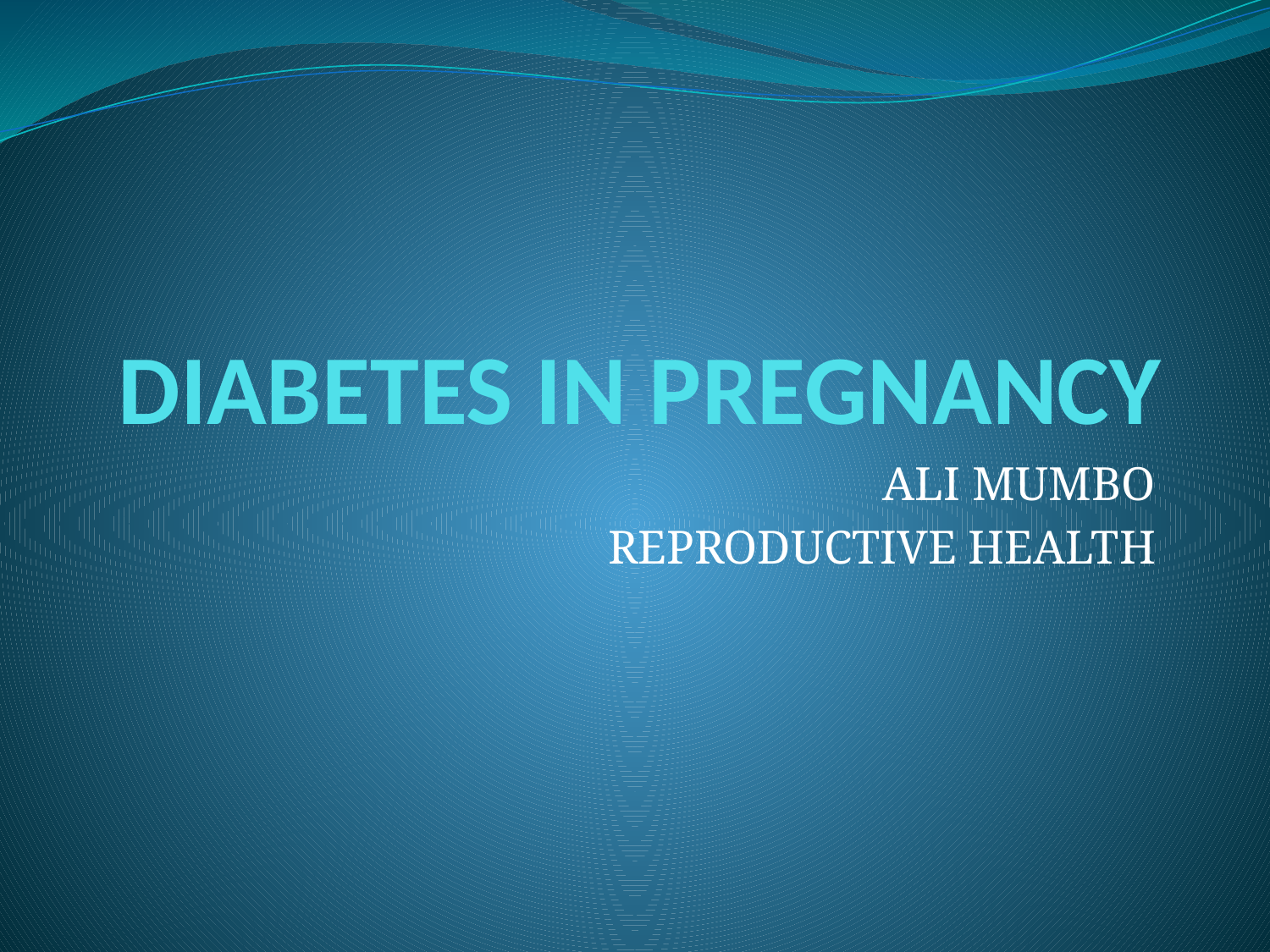

# DIABETES IN PREGNANCY
ALI MUMBO
REPRODUCTIVE HEALTH